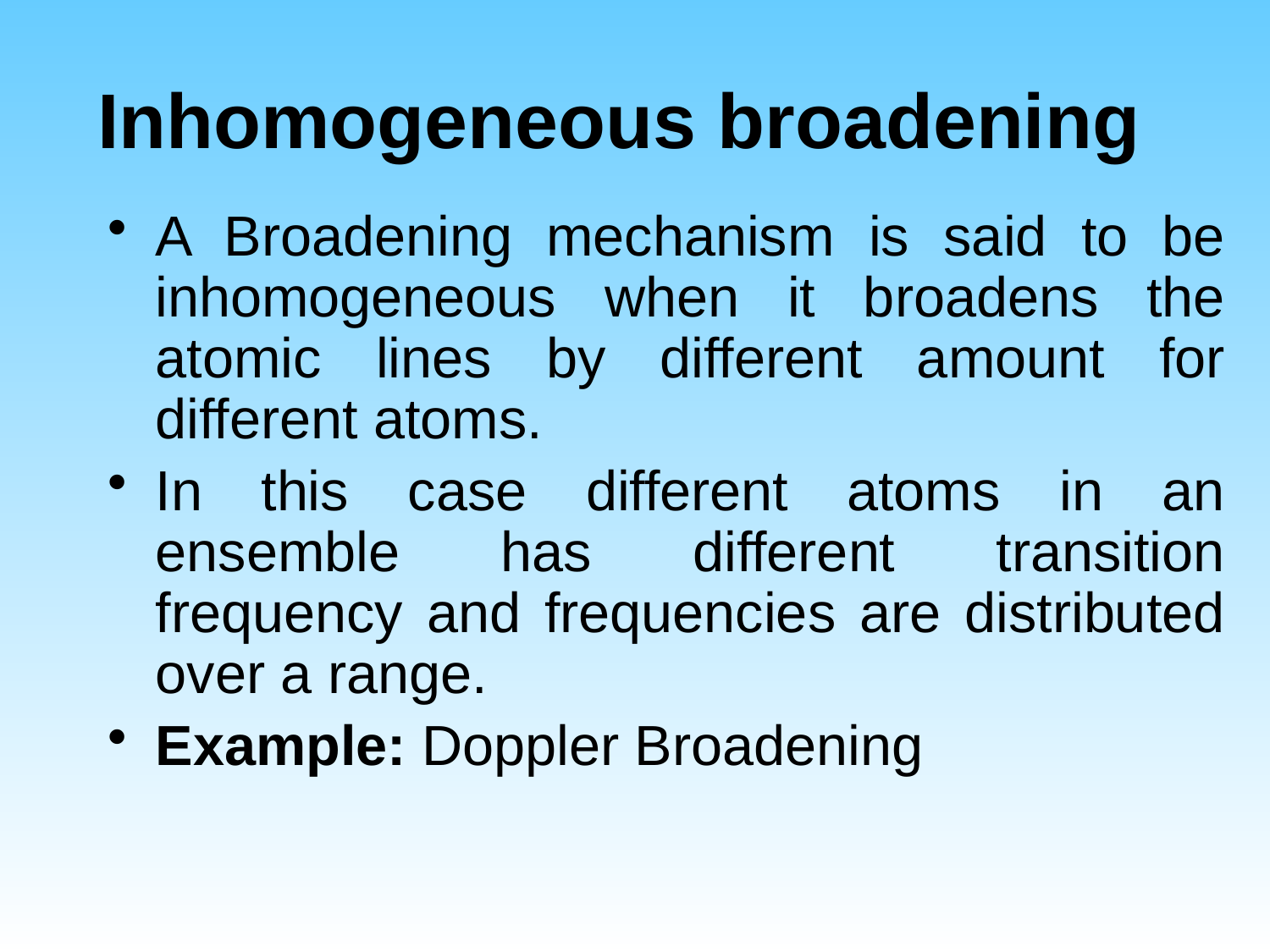

Inhomogeneous broadening
A Broadening mechanism is said to be inhomogeneous when it broadens the atomic lines by different amount for different atoms.
In this case different atoms in an ensemble has different transition frequency and frequencies are distributed over a range.
Example: Doppler Broadening